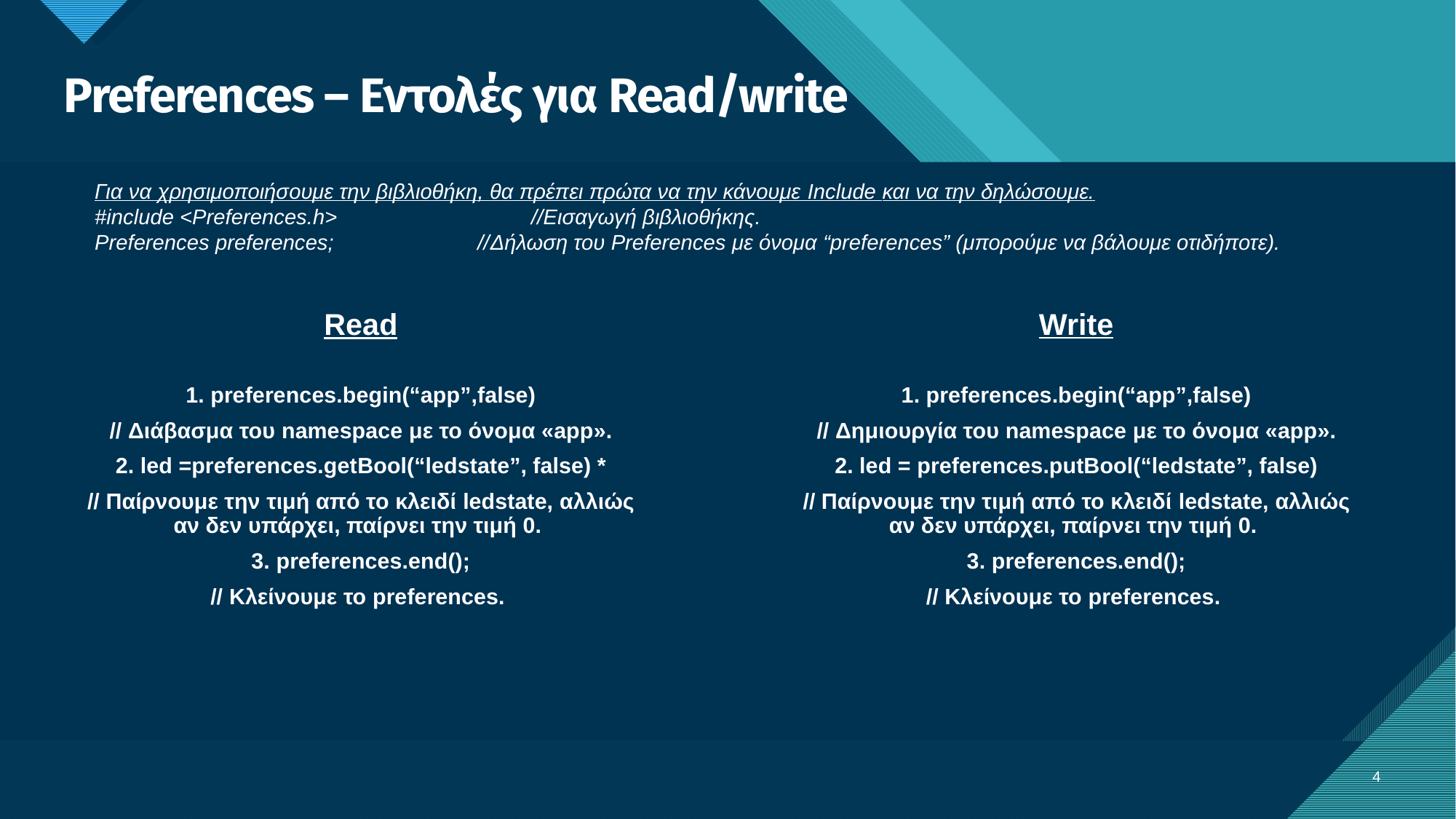

# Preferences – Εντολές για Read/write
Για να χρησιμοποιήσουμε την βιβλιοθήκη, θα πρέπει πρώτα να την κάνουμε Include και να την δηλώσουμε.
#include <Preferences.h> 		//Εισαγωγή βιβλιοθήκης.
Preferences preferences;                        //Δήλωση του Preferences με όνομα “preferences” (μπορούμε να βάλουμε οτιδήποτε).
Write
Read
1. preferences.begin(“app”,false)
// Δημιουργία του namespace με το όνομα «app».
2. led = preferences.putBool(“ledstate”, false)
// Παίρνουμε την τιμή από το κλειδί ledstate, αλλιώς αν δεν υπάρχει, παίρνει την τιμή 0.
3. preferences.end();
// Κλείνουμε το preferences.

1. preferences.begin(“app”,false)
// Διάβασμα του namespace με το όνομα «app».
2. led =preferences.getΒool(“ledstate”, false) *
// Παίρνουμε την τιμή από το κλειδί ledstate, αλλιώς αν δεν υπάρχει, παίρνει την τιμή 0.
3. preferences.end();
// Κλείνουμε το preferences.

4